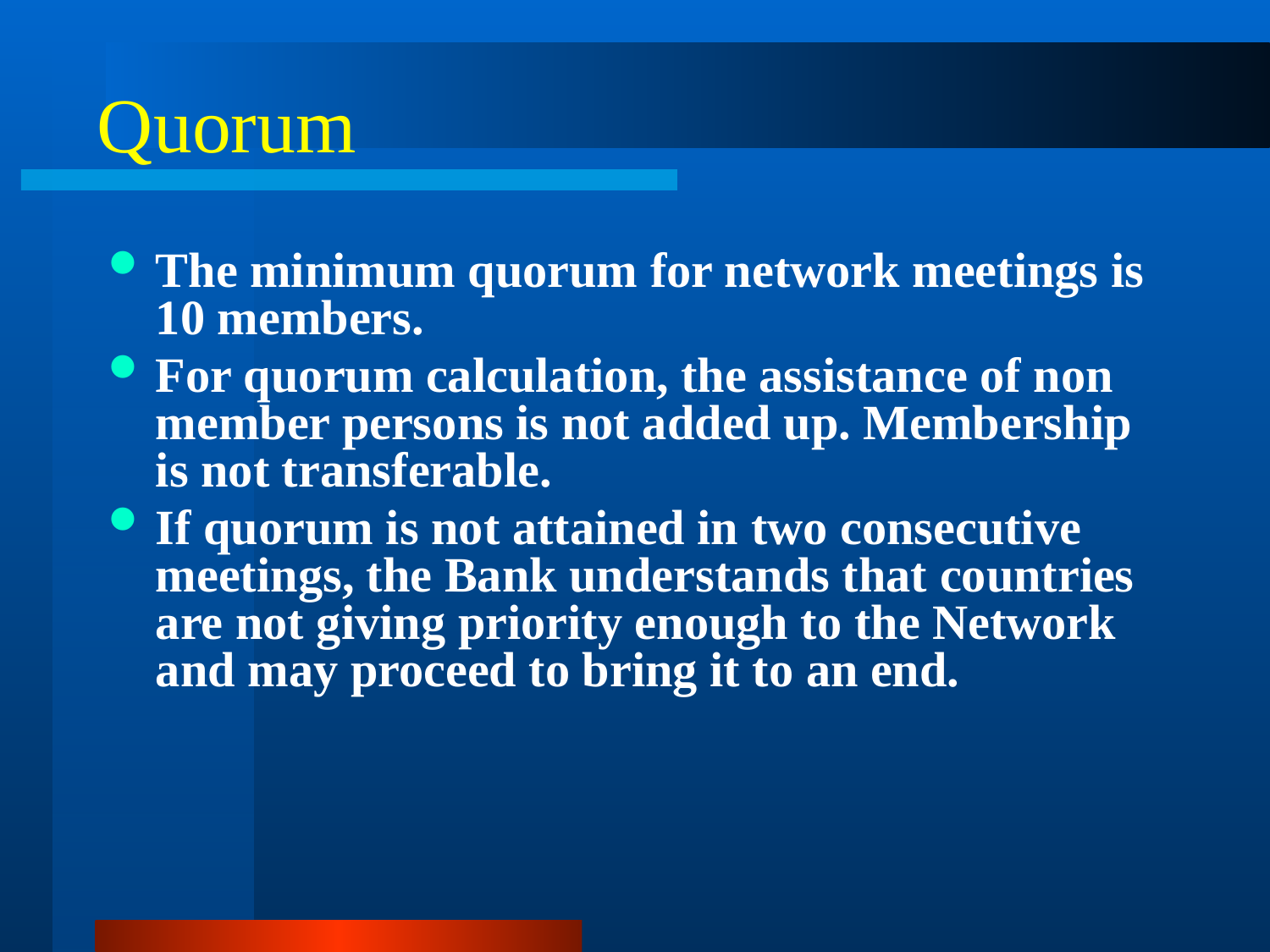

# Quorum
The minimum quorum for network meetings is 10 members.
For quorum calculation, the assistance of non member persons is not added up. Membership is not transferable.
If quorum is not attained in two consecutive meetings, the Bank understands that countries are not giving priority enough to the Network and may proceed to bring it to an end.